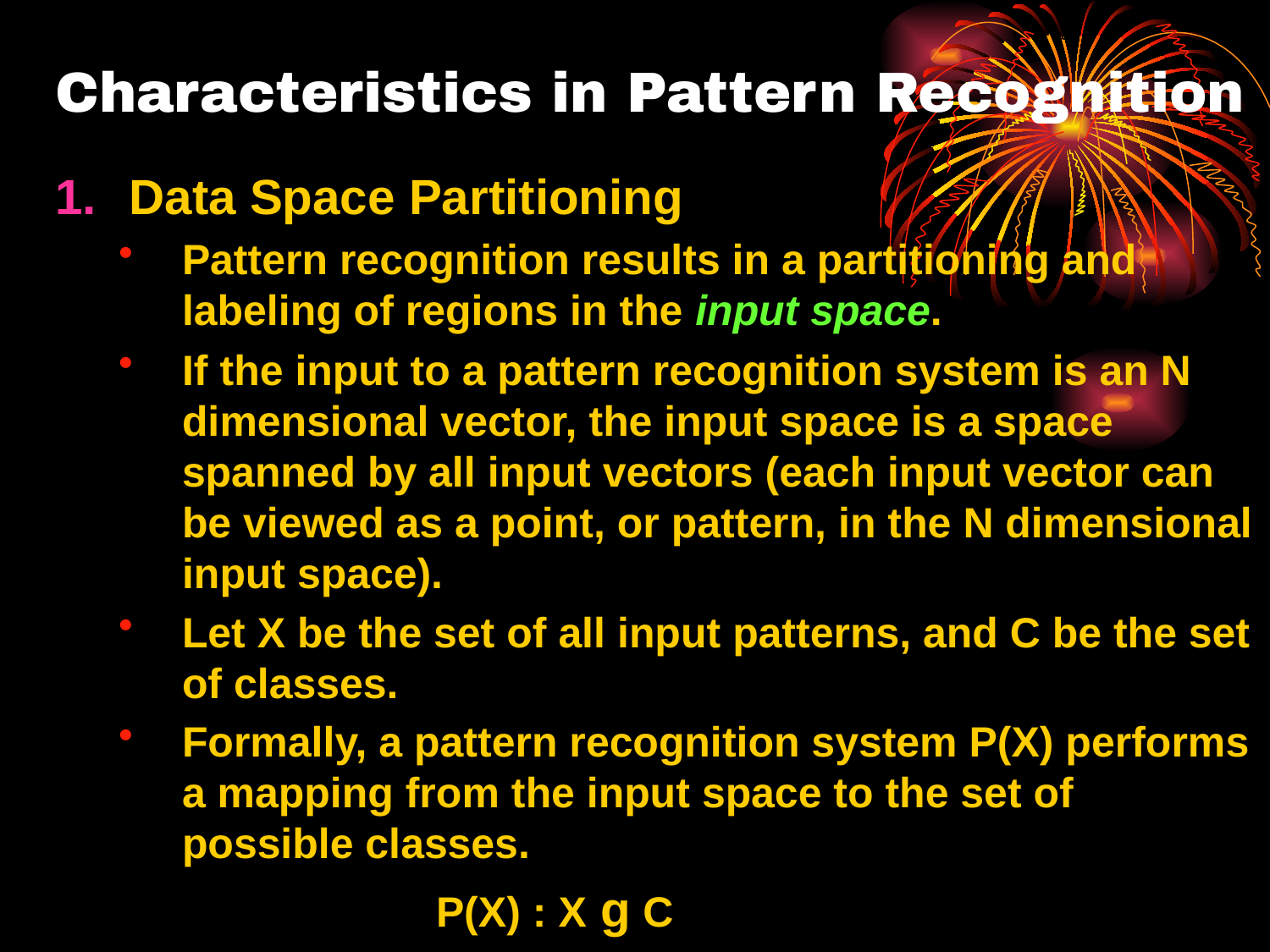

# Characteristics in Pattern Recognition
Data Space Partitioning
Pattern recognition results in a partitioning and labeling of regions in the input space.
If the input to a pattern recognition system is an N dimensional vector, the input space is a space spanned by all input vectors (each input vector can be viewed as a point, or pattern, in the N dimensional input space).
Let X be the set of all input patterns, and C be the set of classes.
Formally, a pattern recognition system P(X) performs a mapping from the input space to the set of possible classes.
			P(X) : X g C